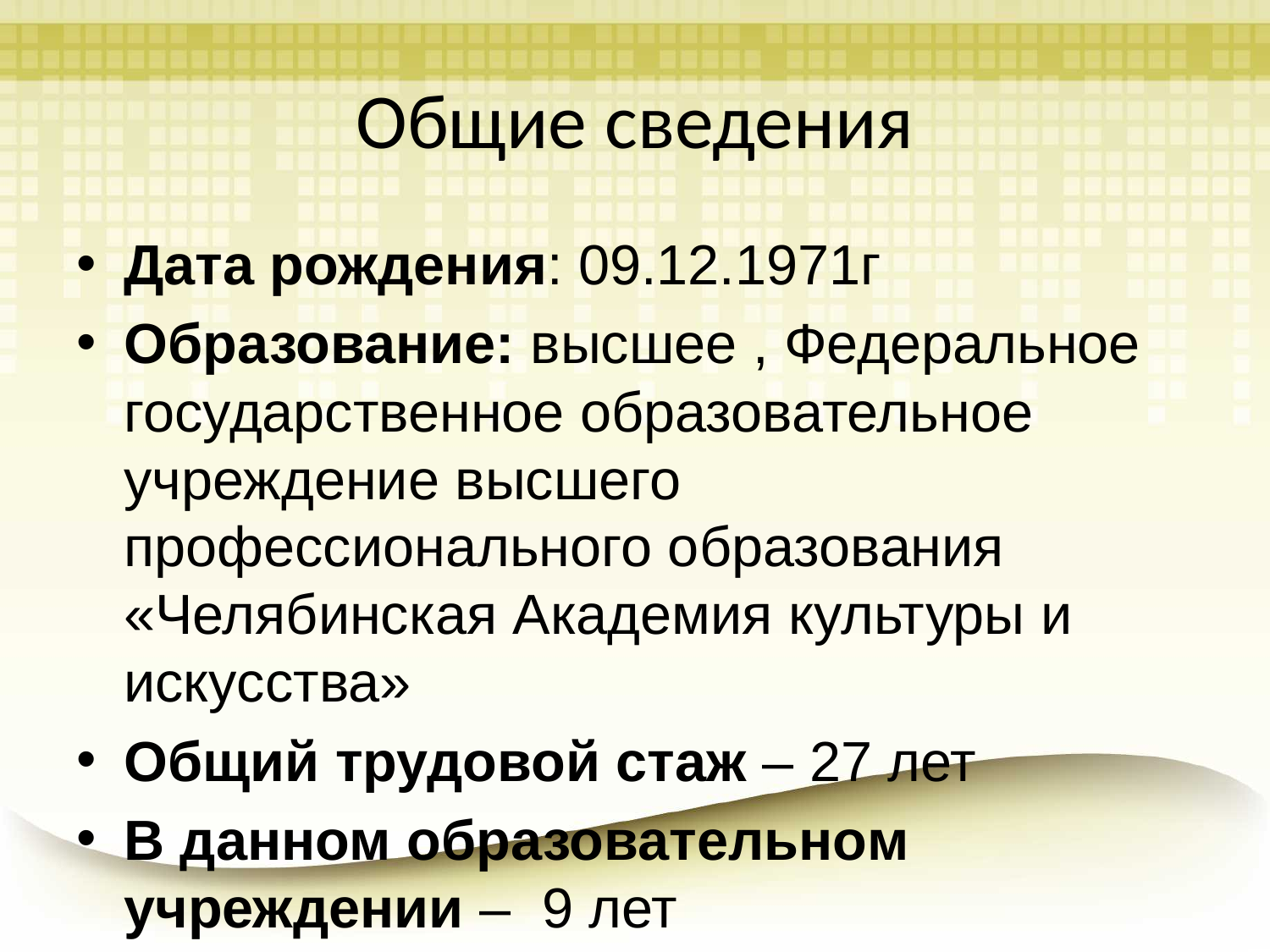

# Общие сведения
Дата рождения: 09.12.1971г
Образование: высшее , Федеральное государственное образовательное учреждение высшего профессионального образования «Челябинская Академия культуры и искусства»
Общий трудовой стаж – 27 лет
В данном образовательном учреждении –  9 лет
Квалификационная категория – первая